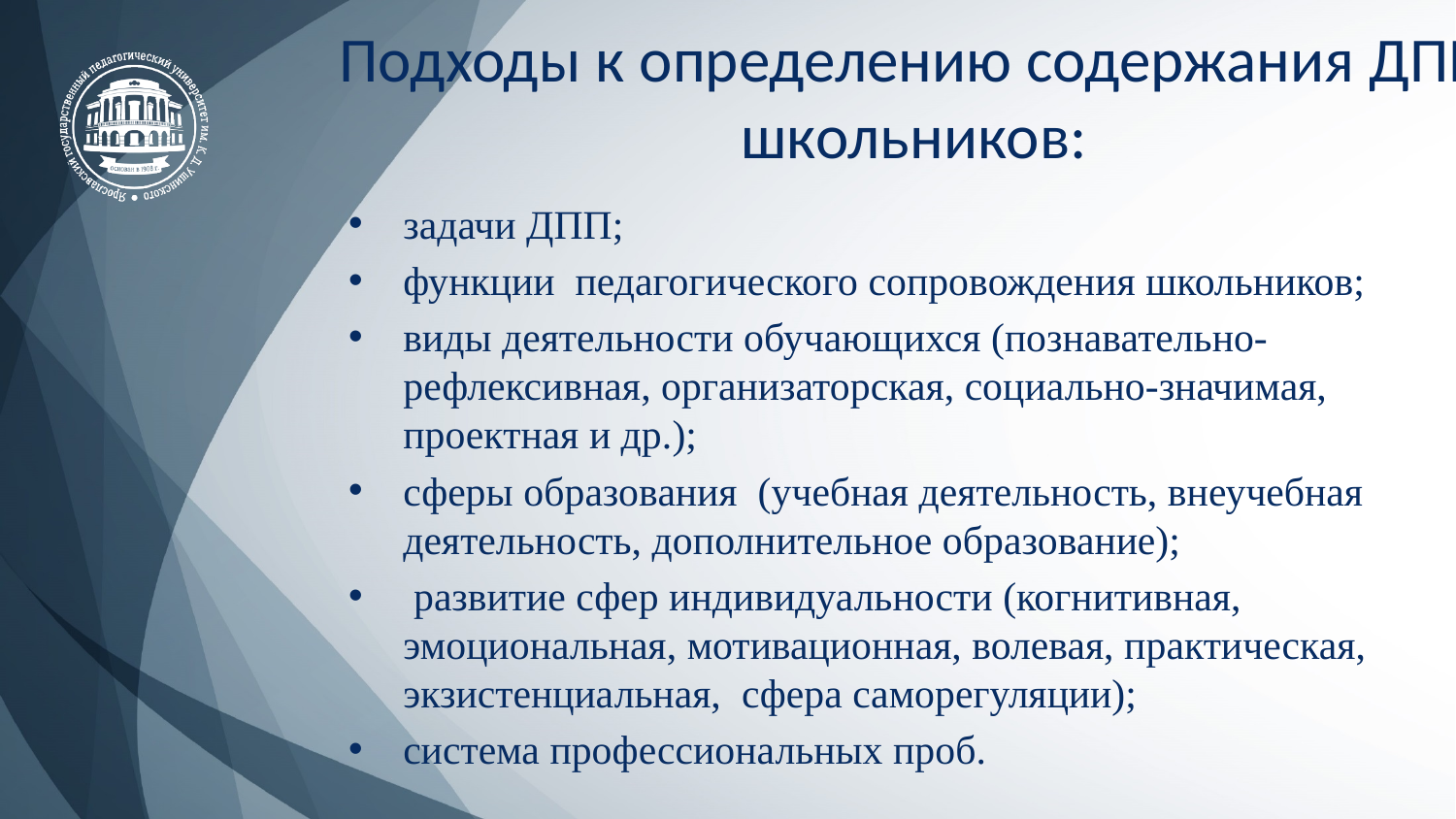

Подходы к определению содержания ДПП школьников:
задачи ДПП;
функции  педагогического сопровождения школьников;
виды деятельности обучающихся (познавательно-рефлексивная, организаторская, социально-значимая, проектная и др.);
сферы образования  (учебная деятельность, внеучебная деятельность, дополнительное образование);
 развитие сфер индивидуальности (когнитивная, эмоциональная, мотивационная, волевая, практическая, экзистенциальная,  сфера саморегуляции);
система профессиональных проб.